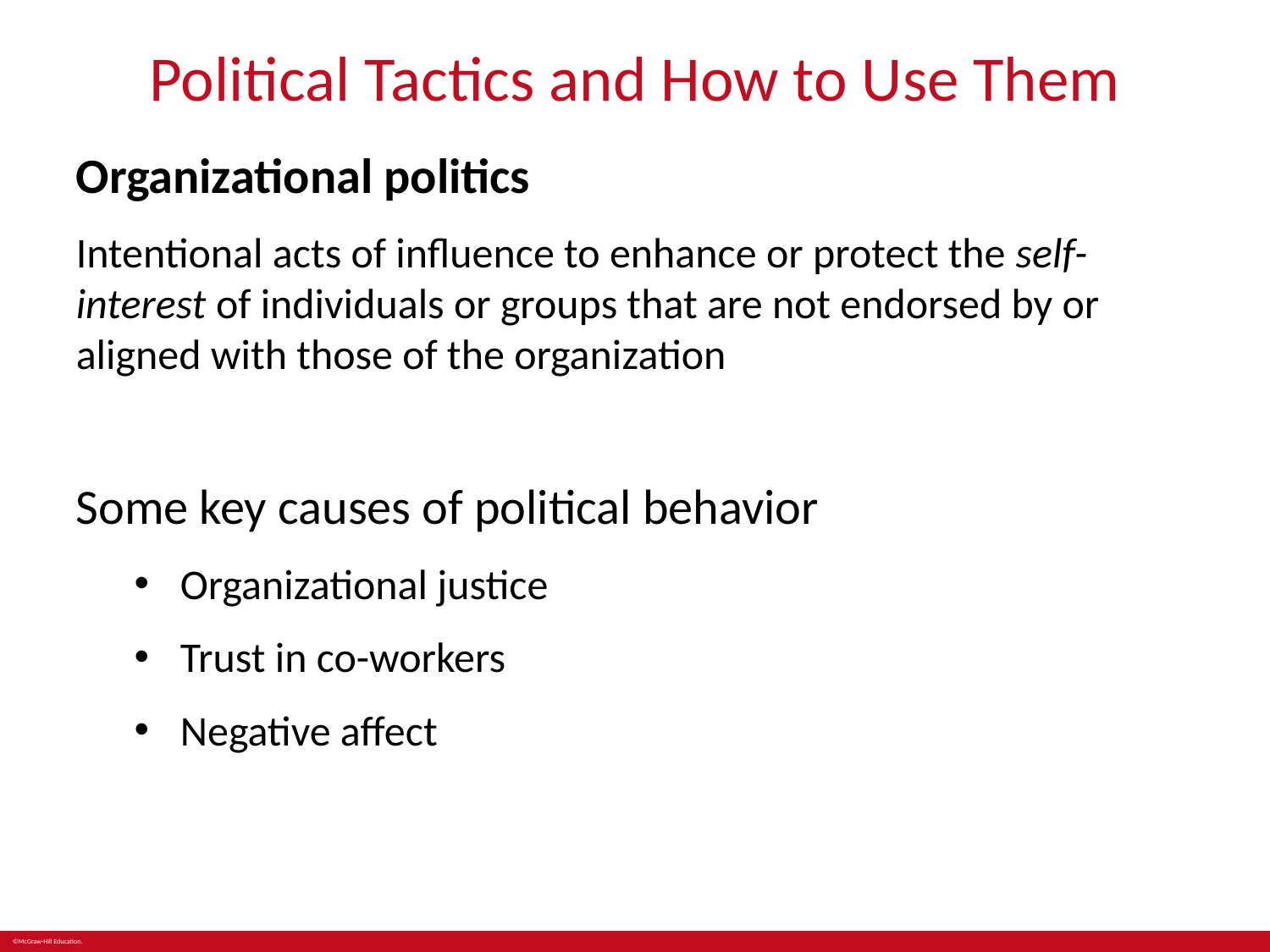

# Political Tactics and How to Use Them
Organizational politics
Intentional acts of influence to enhance or protect the self-interest of individuals or groups that are not endorsed by or aligned with those of the organization

Some key causes of political behavior
Organizational justice
Trust in co-workers
Negative affect